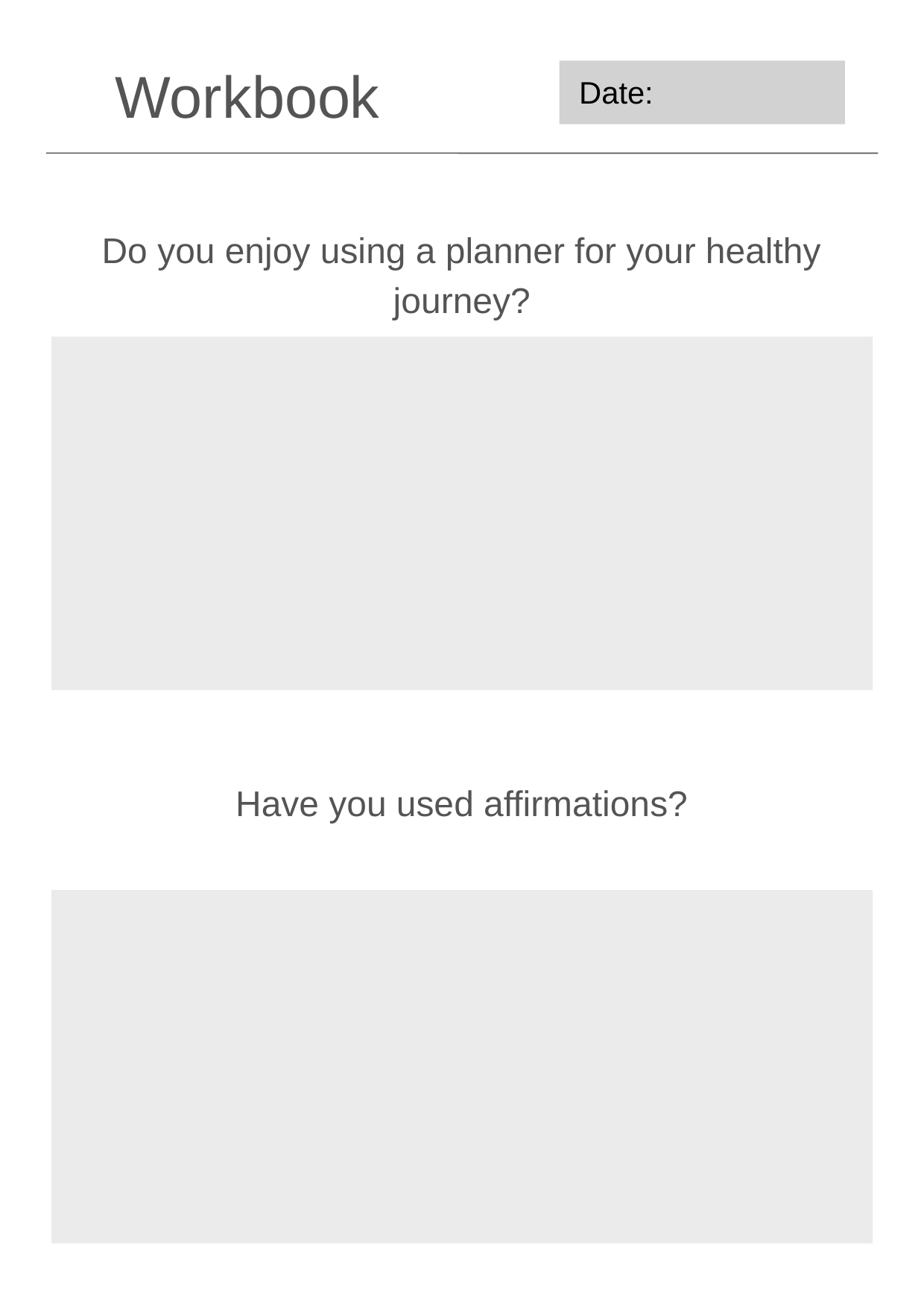

Workbook

Date:

Do you enjoy using a planner for your healthy journey?

Have you used affirmations?